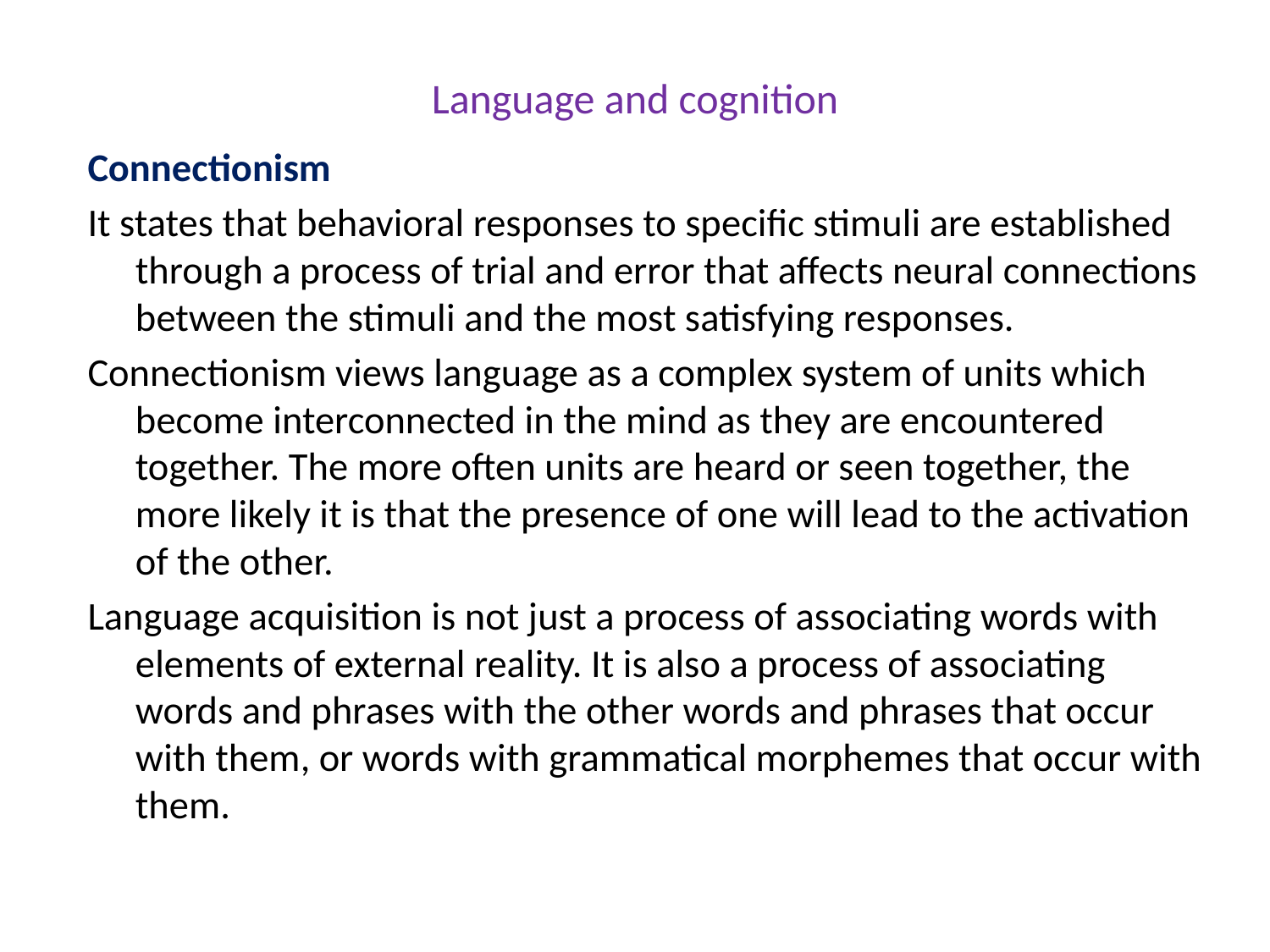

# Language and cognition
Connectionism
It states that behavioral responses to specific stimuli are established through a process of trial and error that affects neural connections between the stimuli and the most satisfying responses.
Connectionism views language as a complex system of units which become interconnected in the mind as they are encountered together. The more often units are heard or seen together, the more likely it is that the presence of one will lead to the activation of the other.
Language acquisition is not just a process of associating words with elements of external reality. It is also a process of associating words and phrases with the other words and phrases that occur with them, or words with grammatical morphemes that occur with them.